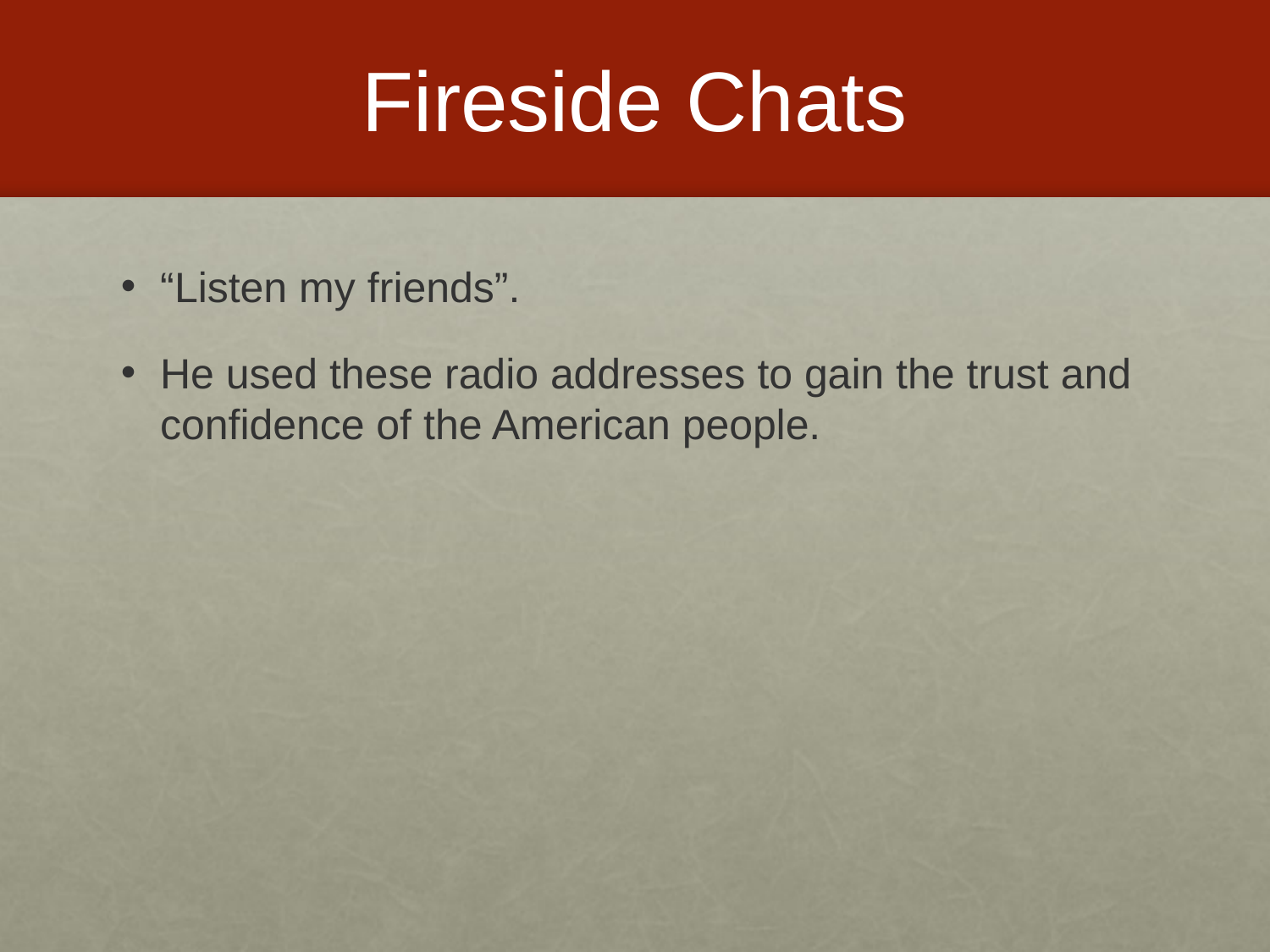

# Fireside Chats
“Listen my friends”.
He used these radio addresses to gain the trust and confidence of the American people.